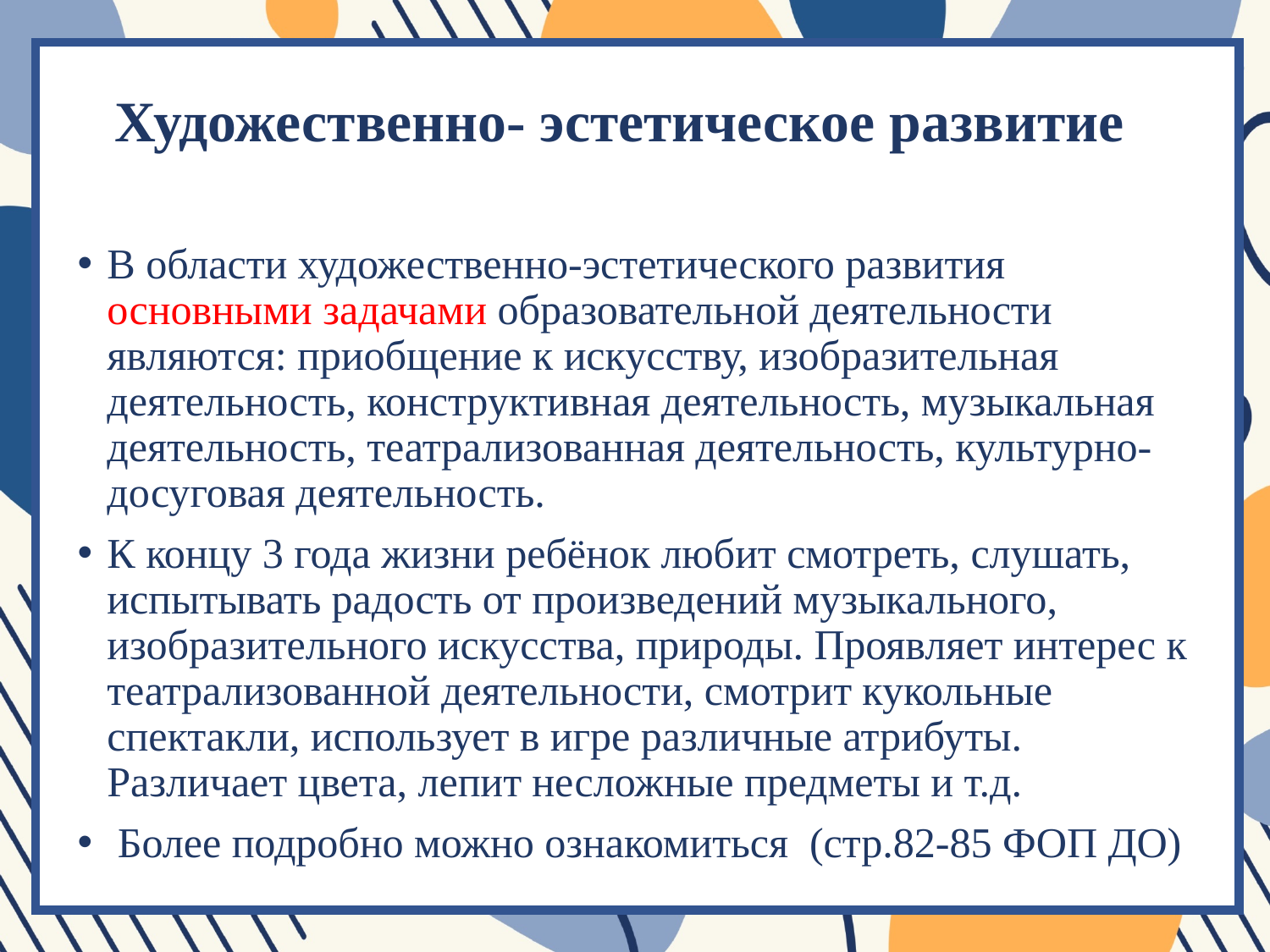

# Художественно- эстетическое развитие
В области художественно-эстетического развития основными задачами образовательной деятельности являются: приобщение к искусству, изобразительная деятельность, конструктивная деятельность, музыкальная деятельность, театрализованная деятельность, культурно-досуговая деятельность.
К концу 3 года жизни ребёнок любит смотреть, слушать, испытывать радость от произведений музыкального, изобразительного искусства, природы. Проявляет интерес к театрализованной деятельности, смотрит кукольные спектакли, использует в игре различные атрибуты. Различает цвета, лепит несложные предметы и т.д.
 Более подробно можно ознакомиться  (стр.82-85 ФОП ДО)